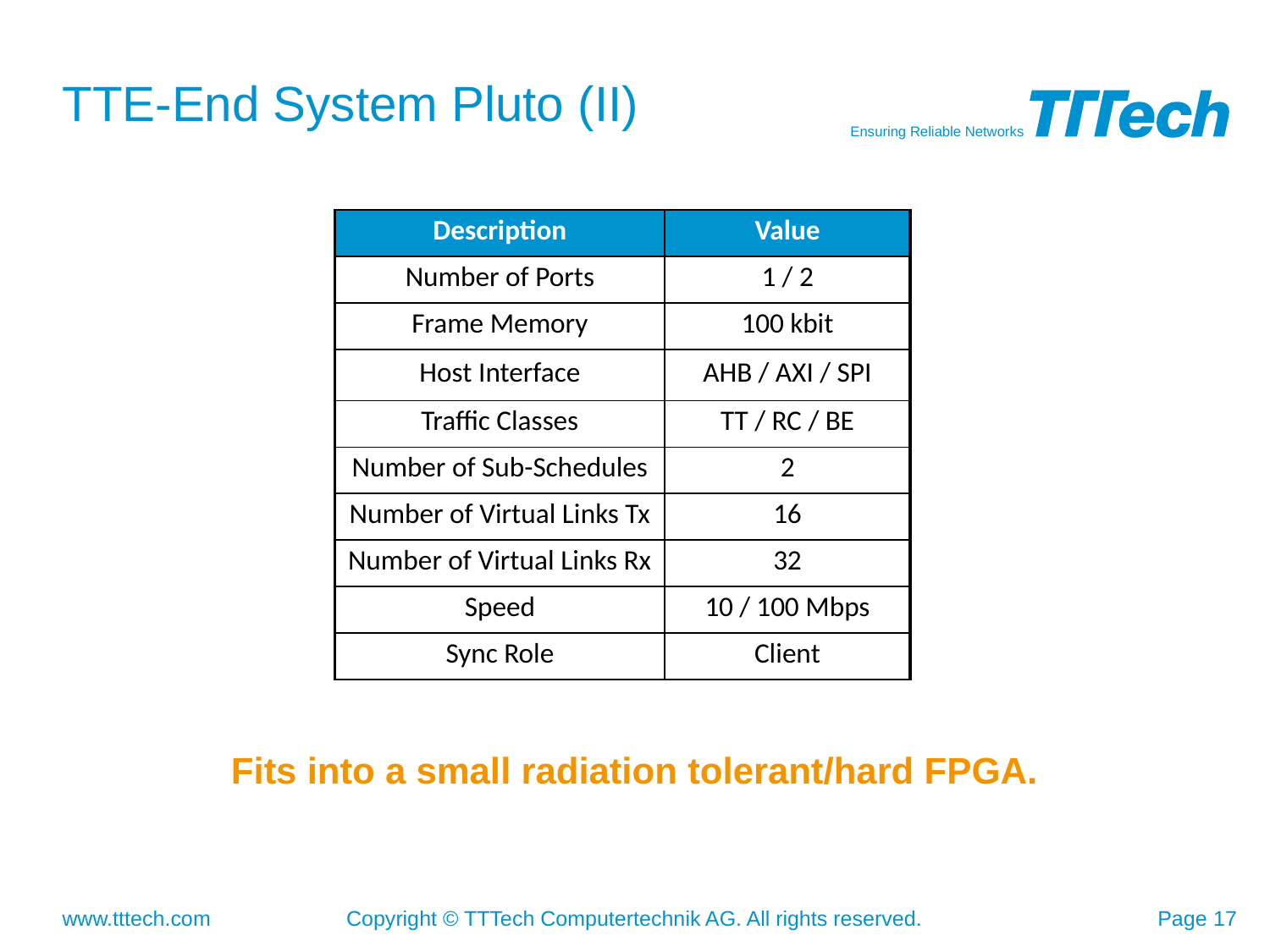

# TTE-End System Pluto (II)
| Description | Value |
| --- | --- |
| Number of Ports | 1 / 2 |
| Frame Memory | 100 kbit |
| Host Interface | AHB / AXI / SPI |
| Traffic Classes | TT / RC / BE |
| Number of Sub-Schedules | 2 |
| Number of Virtual Links Tx | 16 |
| Number of Virtual Links Rx | 32 |
| Speed | 10 / 100 Mbps |
| Sync Role | Client |
Fits into a small radiation tolerant/hard FPGA.